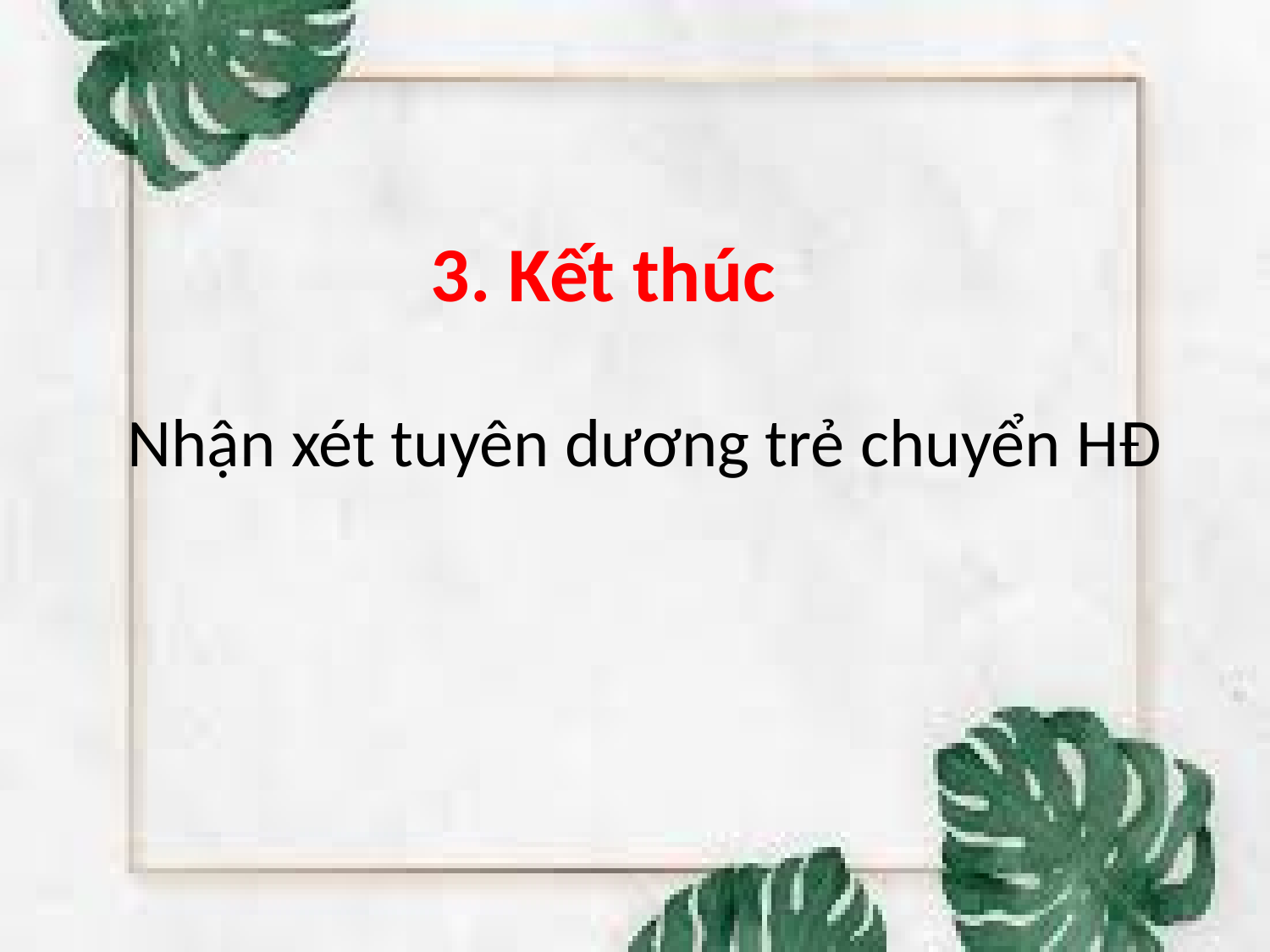

# 3. Kết thúc

Nhận xét tuyên dương trẻ chuyển HĐ